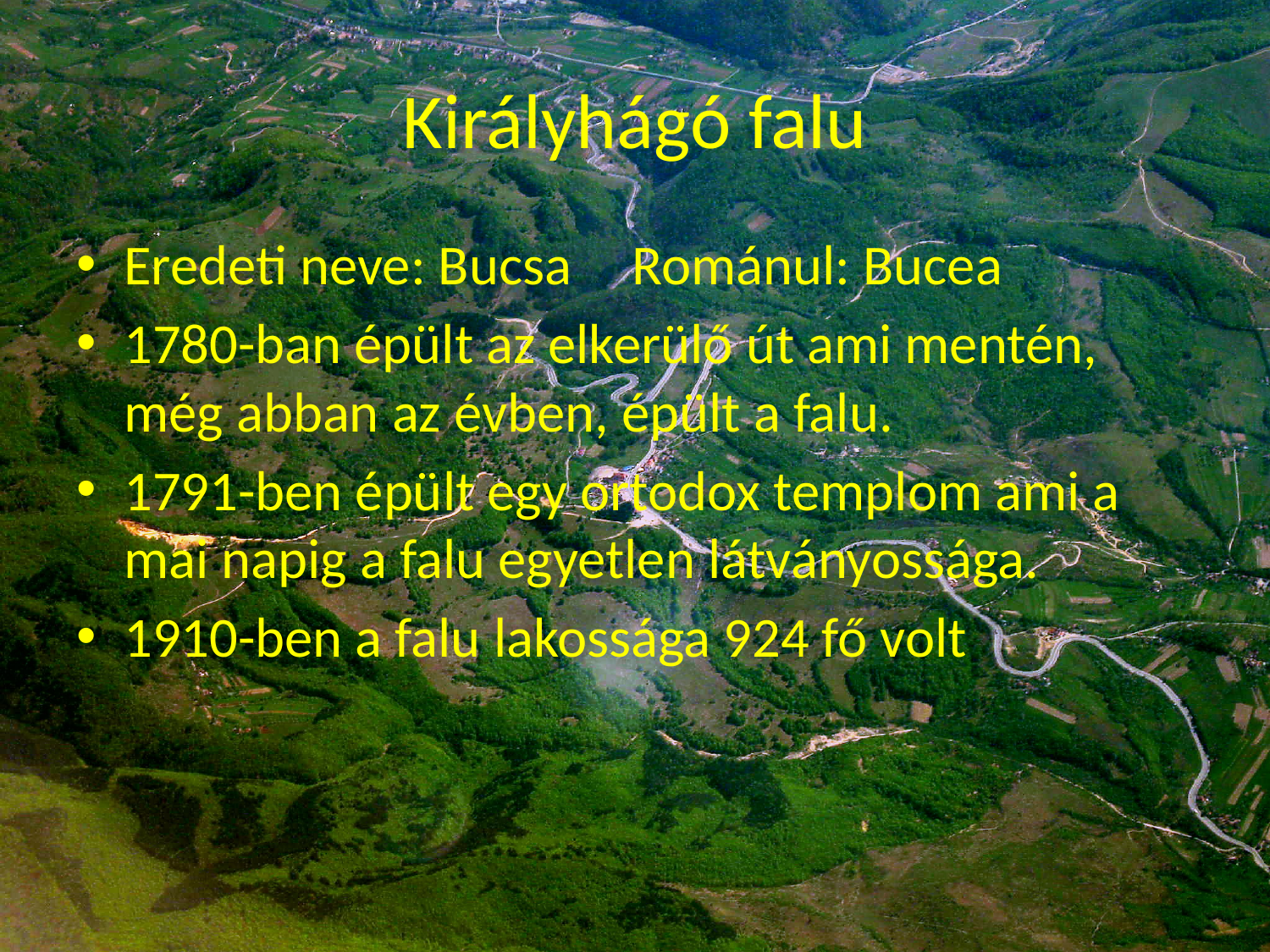

# Királyhágó falu
Eredeti neve: Bucsa 	Románul: Bucea
1780-ban épült az elkerülő út ami mentén, 	még abban az évben, épült a falu.
1791-ben épült egy ortodox templom ami a 	mai napig a falu egyetlen látványossága.
1910-ben a falu lakossága 924 fő volt